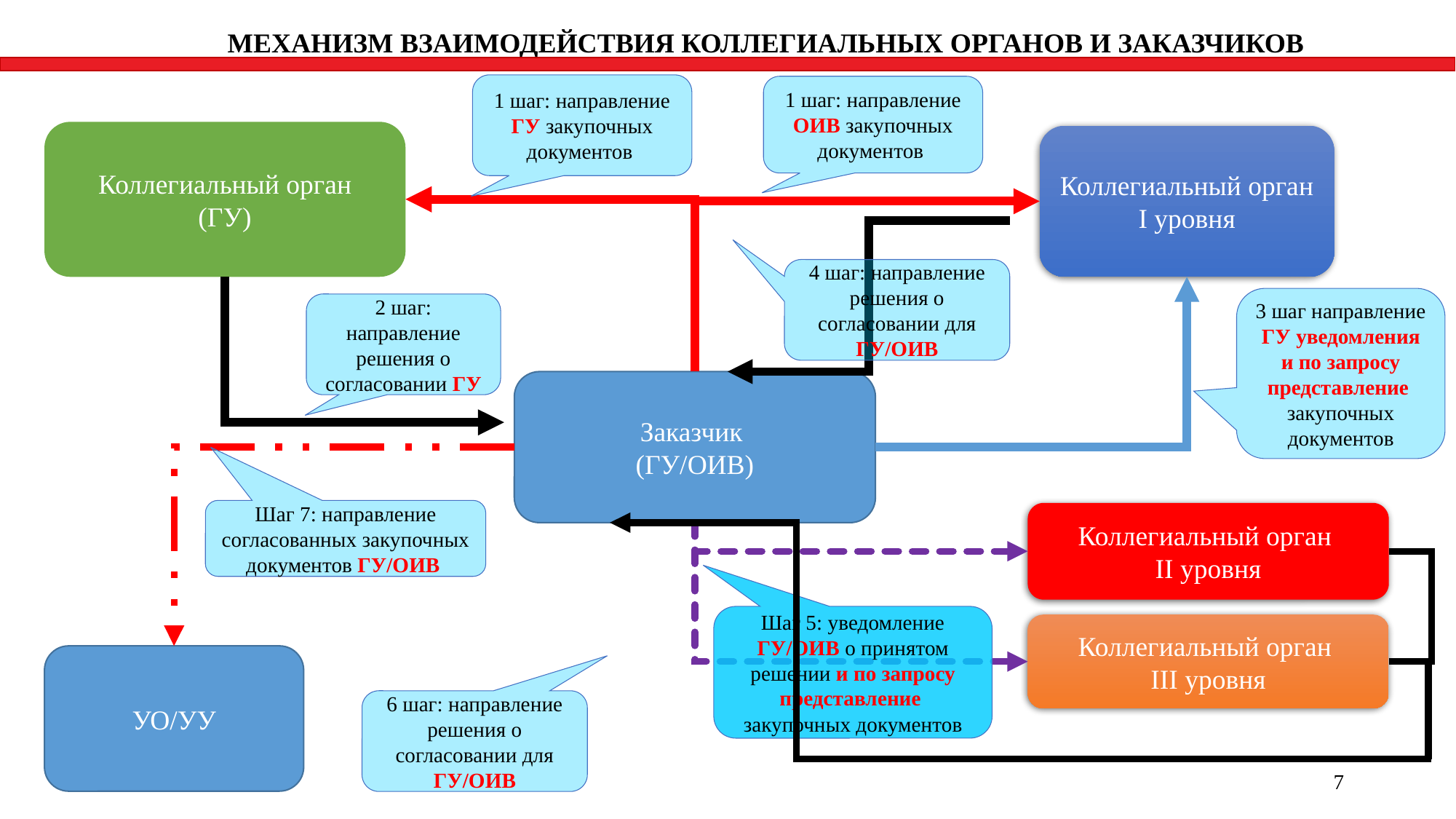

МЕХАНИЗМ ВЗАИМОДЕЙСТВИЯ КОЛЛЕГИАЛЬНЫХ ОРГАНОВ И ЗАКАЗЧИКОВ

1 шаг: направление ГУ закупочных документов
1 шаг: направление ОИВ закупочных документов
Коллегиальный орган
(ГУ)
Коллегиальный орган
I уровня
4 шаг: направление решения о согласовании для ГУ/ОИВ
3 шаг направление ГУ уведомления и по запросу представление  закупочных документов
2 шаг: направление решения о согласовании ГУ
Заказчик
(ГУ/ОИВ)
Шаг 7: направление согласованных закупочных документов ГУ/ОИВ
Коллегиальный орган
II уровня
Шаг 5: уведомление ГУ/ОИВ о принятом решении и по запросу представление  закупочных документов
Коллегиальный орган
III уровня
УО/УУ
6 шаг: направление решения о согласовании для ГУ/ОИВ
7